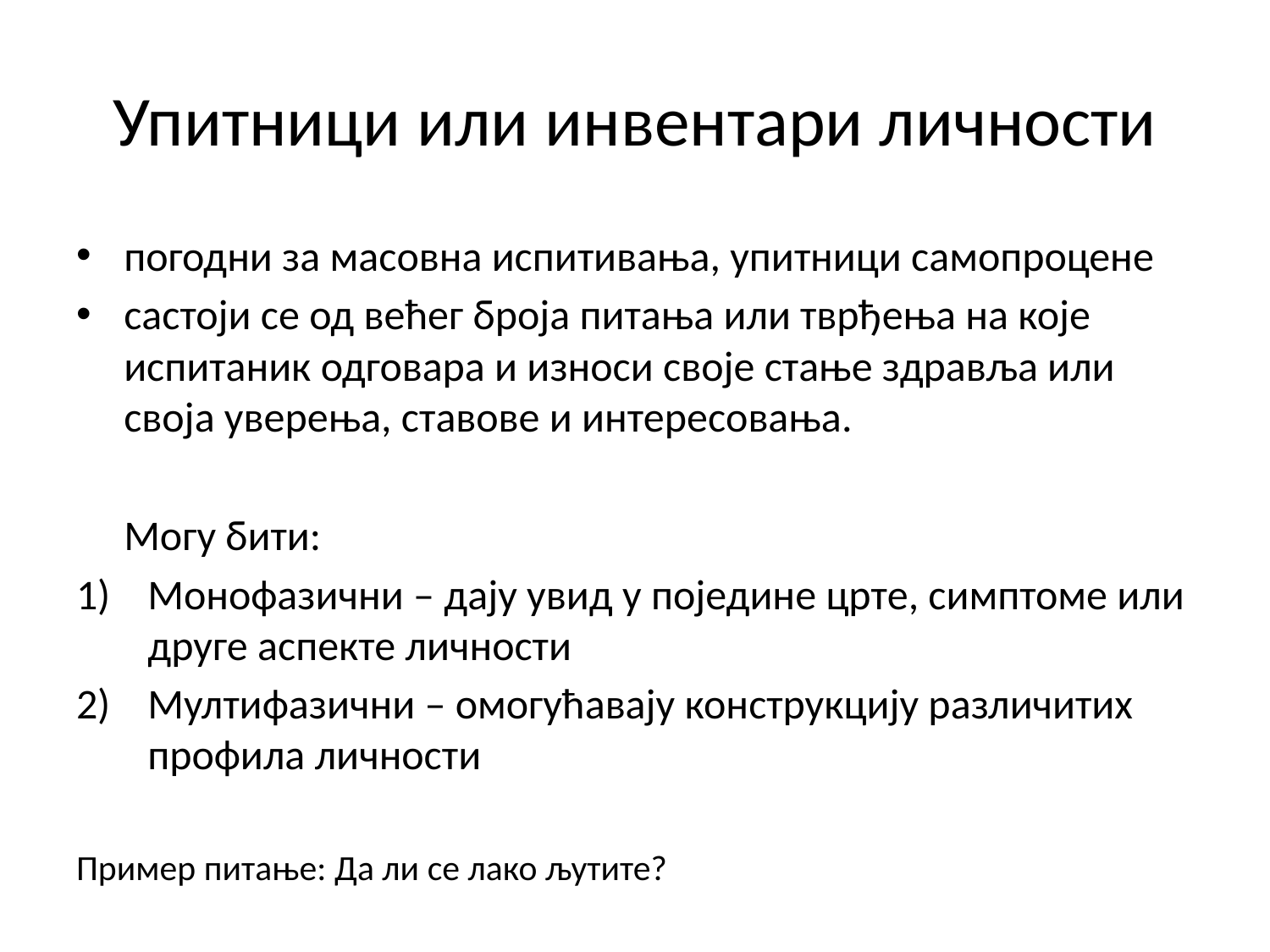

# Упитници или инвентари личности
погодни за масовна испитивања, упитници самопроцене
састоји се од већег броја питања или тврђења на које испитаник одговара и износи своје стање здравља или своја уверења, ставове и интересовања.

	Могу бити:
Монофазични – дају увид у поједине црте, симптоме или друге аспекте личности
Мултифазични – омогућавају конструкцију различитих профила личности

Пример питање: Да ли се лако љутите?